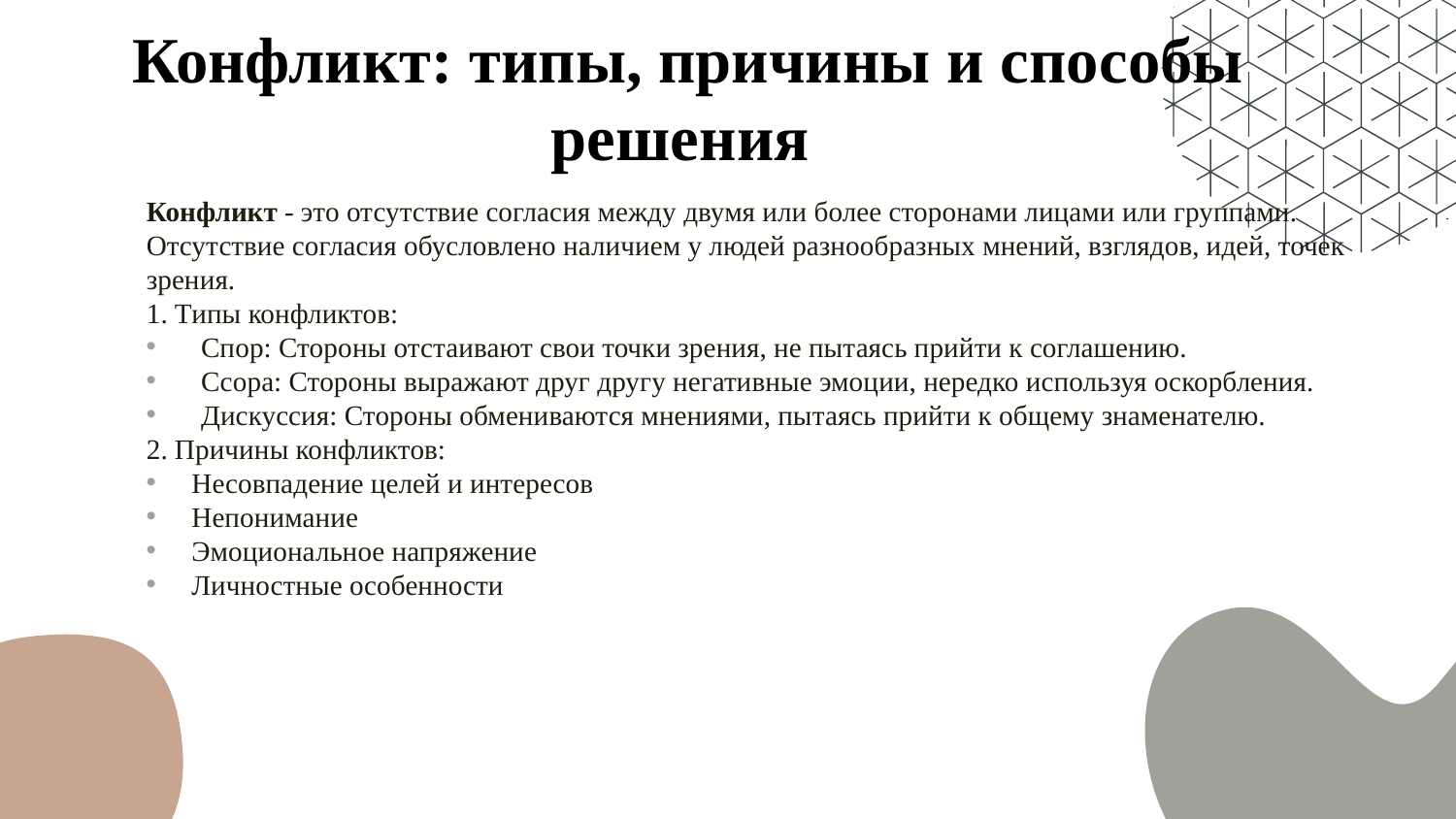

# Конфликт: типы, причины и способы решения
Конфликт - это отсутствие согласия между двумя или более сторонами лицами или группами. Отсутствие согласия обусловлено наличием у людей разнообразных мнений, взглядов, идей, точек зрения.
1. Типы конфликтов:
Спор: Стороны отстаивают свои точки зрения, не пытаясь прийти к соглашению.
Ссора: Стороны выражают друг другу негативные эмоции, нередко используя оскорбления.
Дискуссия: Стороны обмениваются мнениями, пытаясь прийти к общему знаменателю.
2. Причины конфликтов:
Несовпадение целей и интересов
Непонимание
Эмоциональное напряжение
Личностные особенности